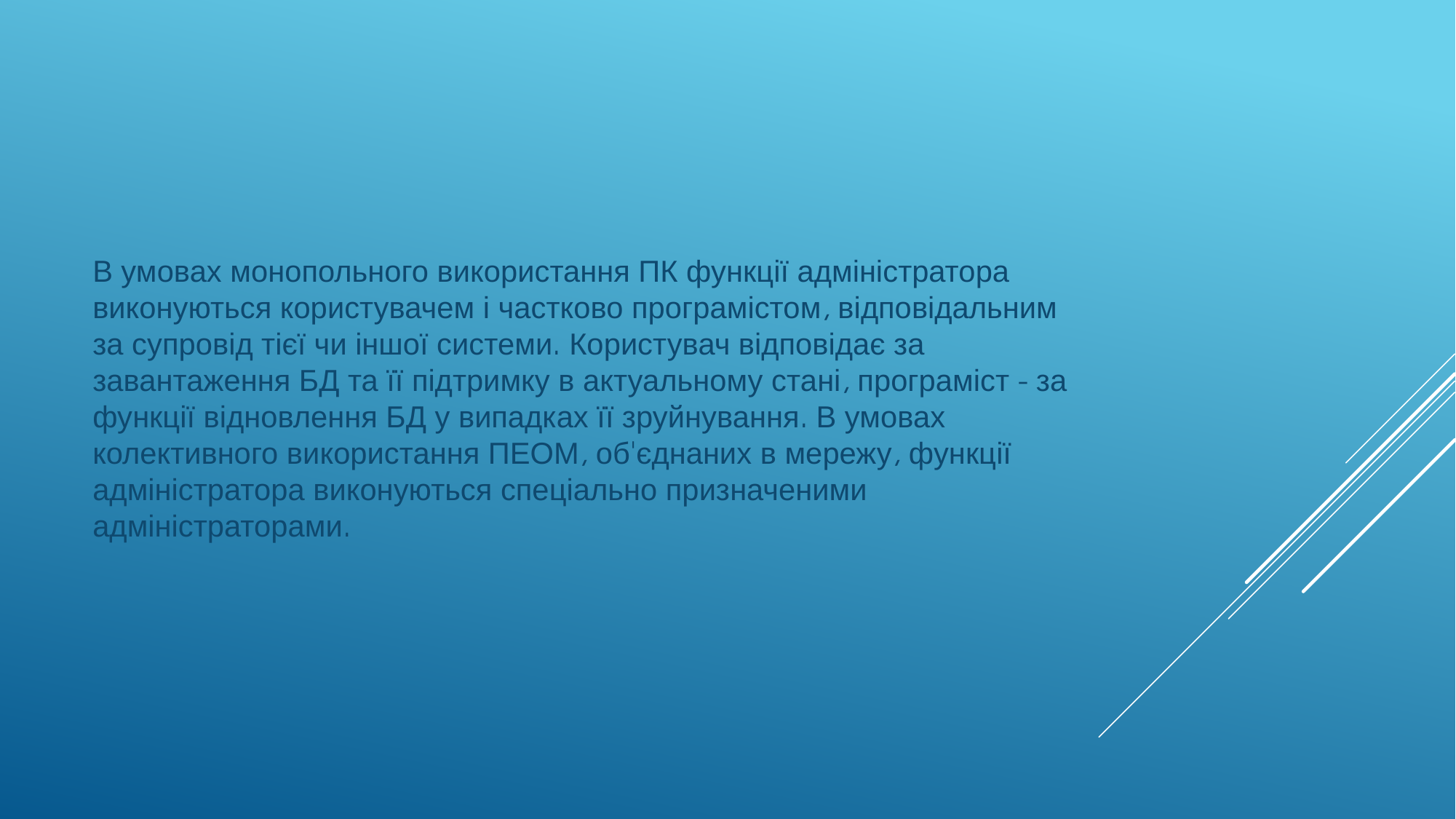

В умовах монопольного використання ПК функції адміністратора виконуються користувачем і частково програмістом, відповідальним за супровід тієї чи іншої системи. Користувач відповідає за завантаження БД та її підтримку в актуальному стані, програміст - за функції відновлення БД у випадках її зруйнування. В умовах колективного використання ПЕОМ, об'єднаних в мережу, функції адміністратора виконуються спеціально призначеними адміністраторами.